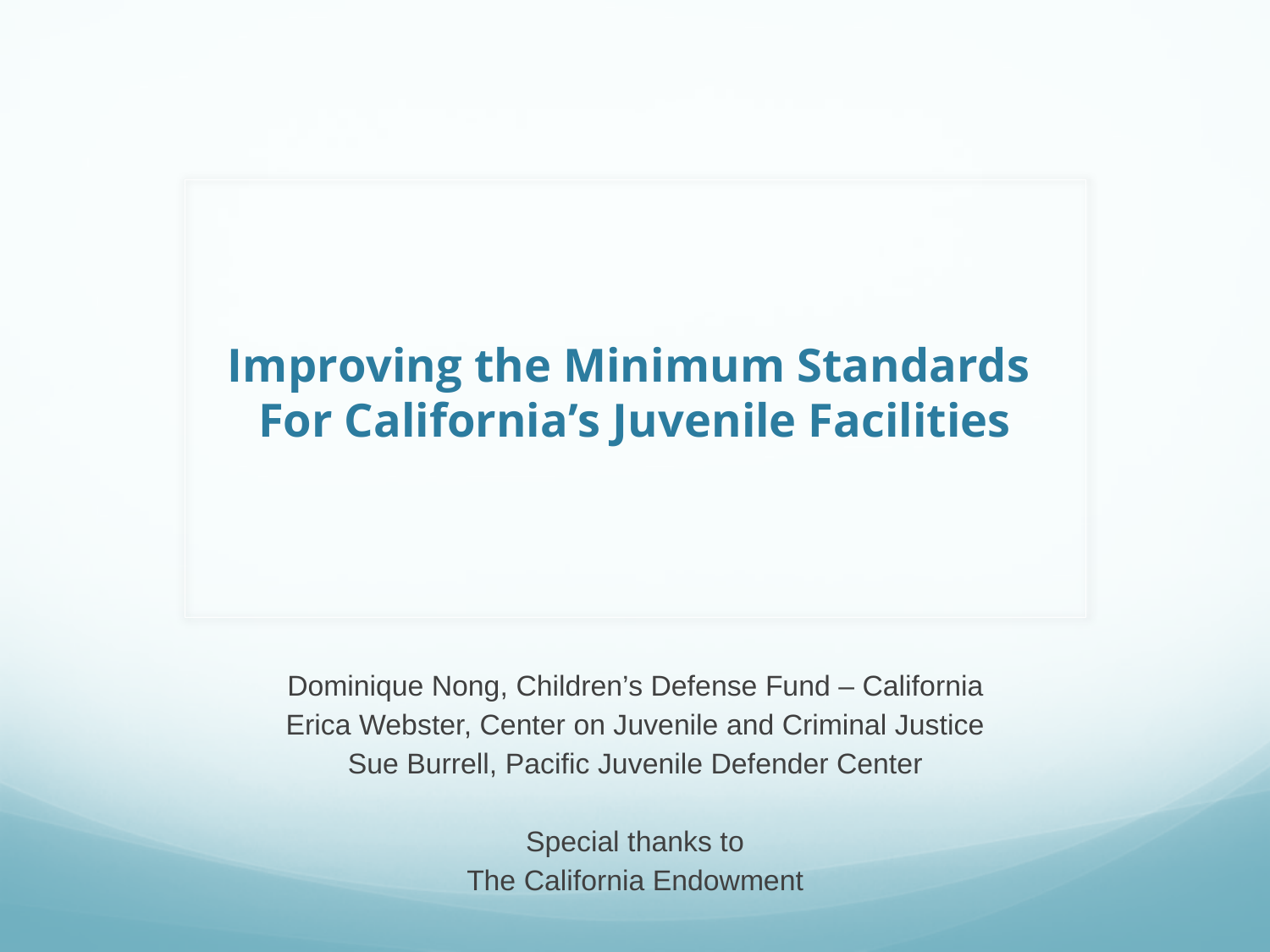

Improving the Minimum Standards
For California’s Juvenile Facilities
Dominique Nong, Children’s Defense Fund – California
Erica Webster, Center on Juvenile and Criminal Justice
Sue Burrell, Pacific Juvenile Defender Center

Special thanks to
The California Endowment